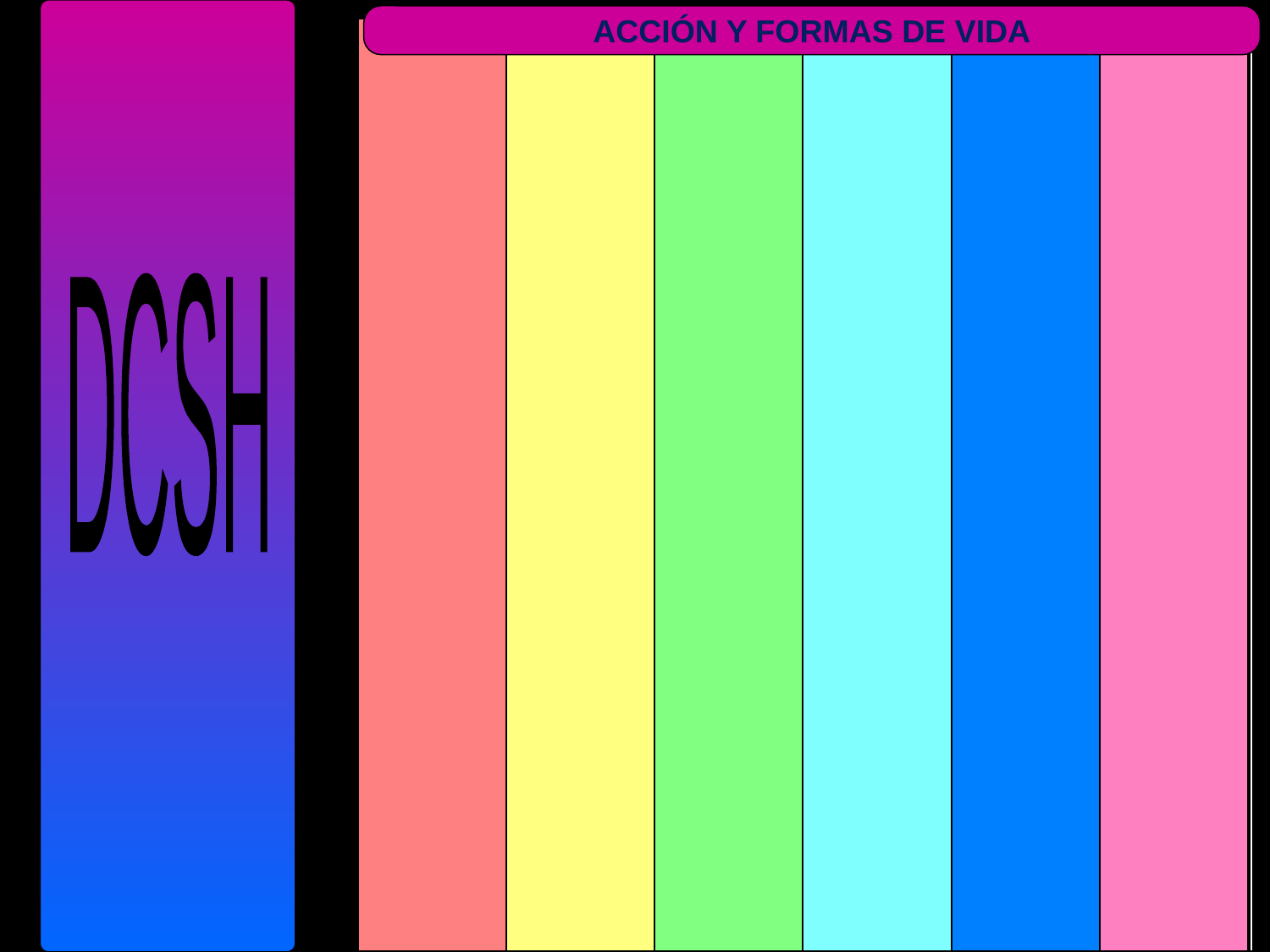

ACCIÓN Y FORMAS DE VIDA
|  |  |  |  |  |  |
| --- | --- | --- | --- | --- | --- |
|  |  |  |  |  |  |
| --- | --- | --- | --- | --- | --- |
HISTORIA DE LA CIENCIA I
DCSH
HISTORIA DE LA CIENCIA II
TEORÍA DEL CONOCIMIENTO
TALLER DE CONSTRUCCIÓN DE MODELOS
FUNDAMENTOS DE FILOSOFÍA DE LA CIENCIA
HISTORIA RECIENTE DE LA FILOSOFÍA DE LA CIENCIA